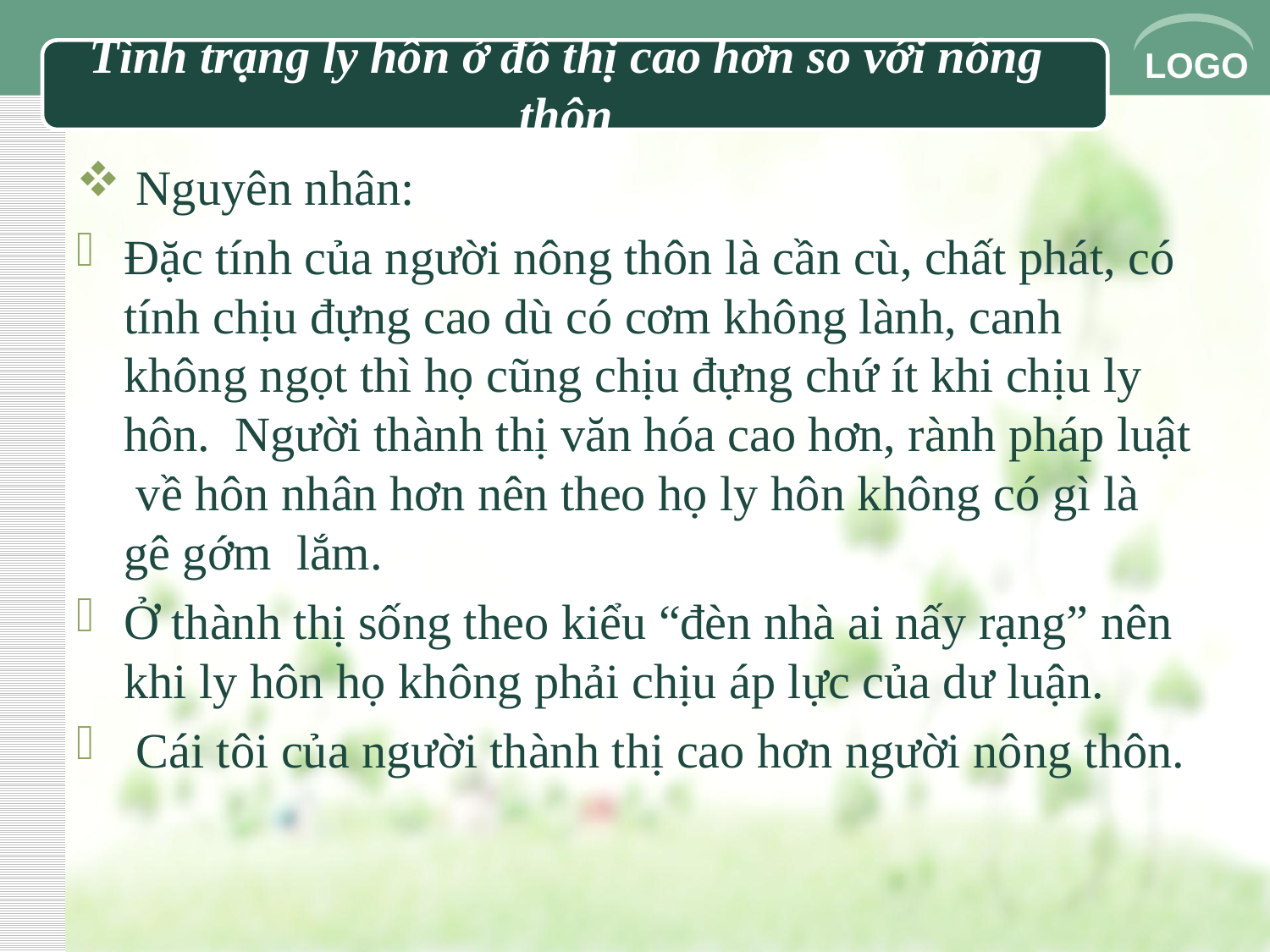

# Tình trạng ly hôn ở đô thị cao hơn so với nông thôn
 Nguyên nhân:
Đặc tính của người nông thôn là cần cù, chất phát, có tính chịu đựng cao dù có cơm không lành, canh không ngọt thì họ cũng chịu đựng chứ ít khi chịu ly hôn.  Người thành thị văn hóa cao hơn, rành pháp luật  về hôn nhân hơn nên theo họ ly hôn không có gì là gê gớm  lắm.
Ở thành thị sống theo kiểu “đèn nhà ai nấy rạng” nên khi ly hôn họ không phải chịu áp lực của dư luận.
 Cái tôi của người thành thị cao hơn người nông thôn.